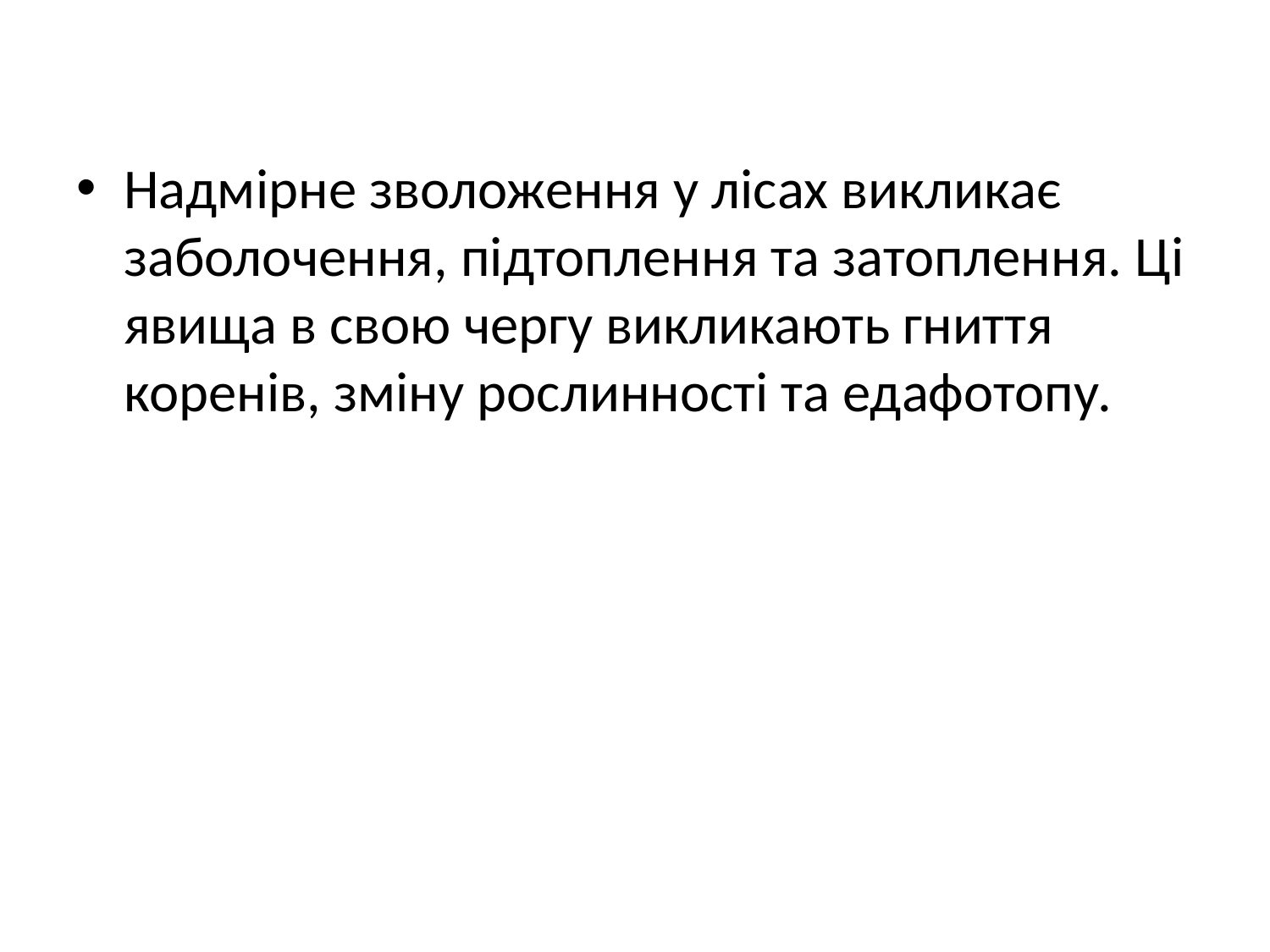

Надмірне зволоження у лісах викликає заболочення, підтоплення та затоплення. Ці явища в свою чергу викликають гниття коренів, зміну рослинності та едафотопу.